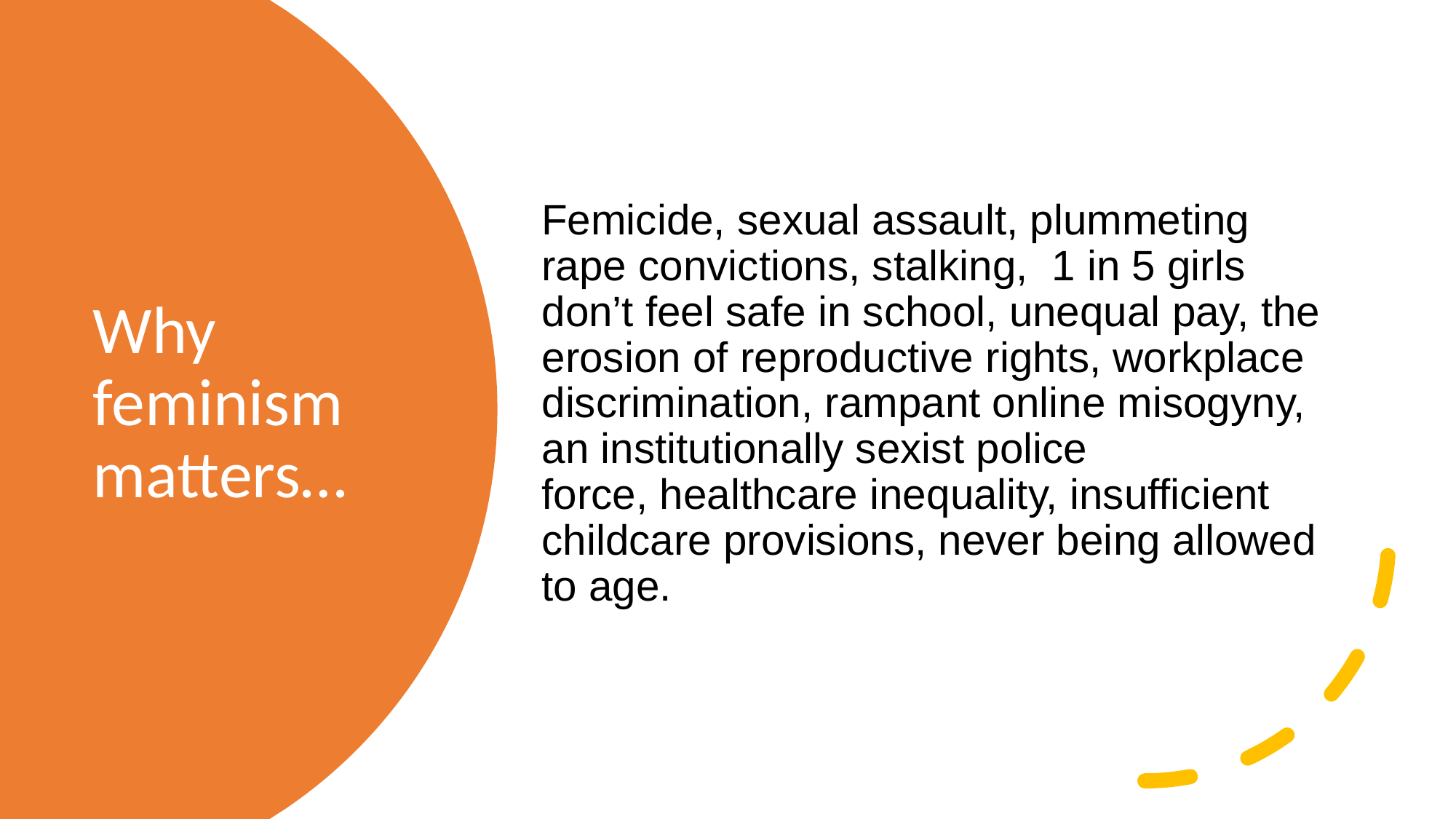

Femicide, sexual assault, plummeting rape convictions, stalking,  1 in 5 girls don’t feel safe in school, unequal pay, the erosion of reproductive rights, workplace discrimination, rampant online misogyny, an institutionally sexist police force, healthcare inequality, insufficient childcare provisions, never being allowed to age.
# Why feminism matters…